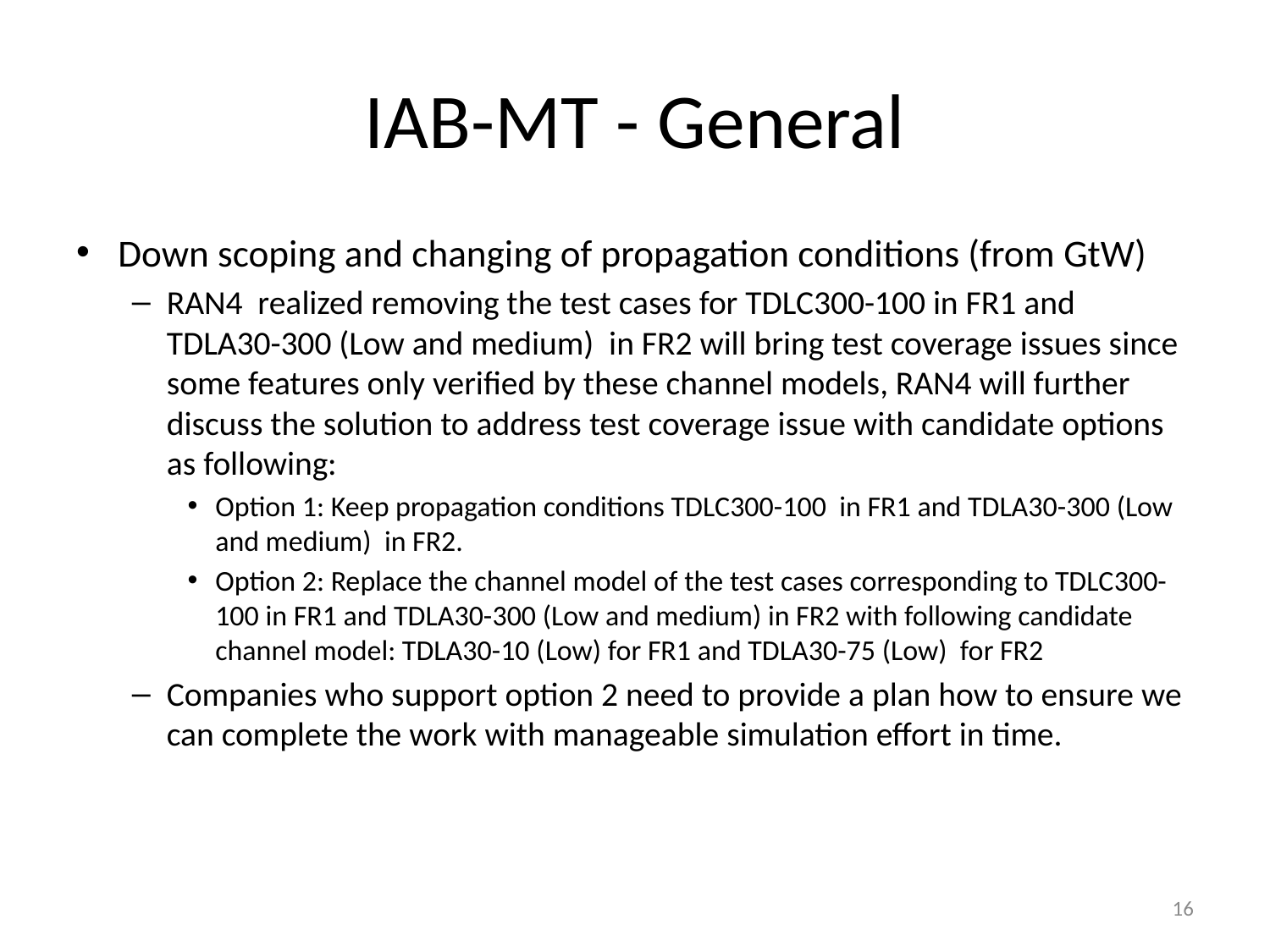

# IAB-MT - General
Down scoping and changing of propagation conditions (from GtW)
RAN4  realized removing the test cases for TDLC300-100 in FR1 and TDLA30-300 (Low and medium)  in FR2 will bring test coverage issues since some features only verified by these channel models, RAN4 will further discuss the solution to address test coverage issue with candidate options as following:
Option 1: Keep propagation conditions TDLC300-100  in FR1 and TDLA30-300 (Low and medium)  in FR2.
Option 2: Replace the channel model of the test cases corresponding to TDLC300-100 in FR1 and TDLA30-300 (Low and medium) in FR2 with following candidate channel model: TDLA30-10 (Low) for FR1 and TDLA30-75 (Low)  for FR2
Companies who support option 2 need to provide a plan how to ensure we can complete the work with manageable simulation effort in time.

16